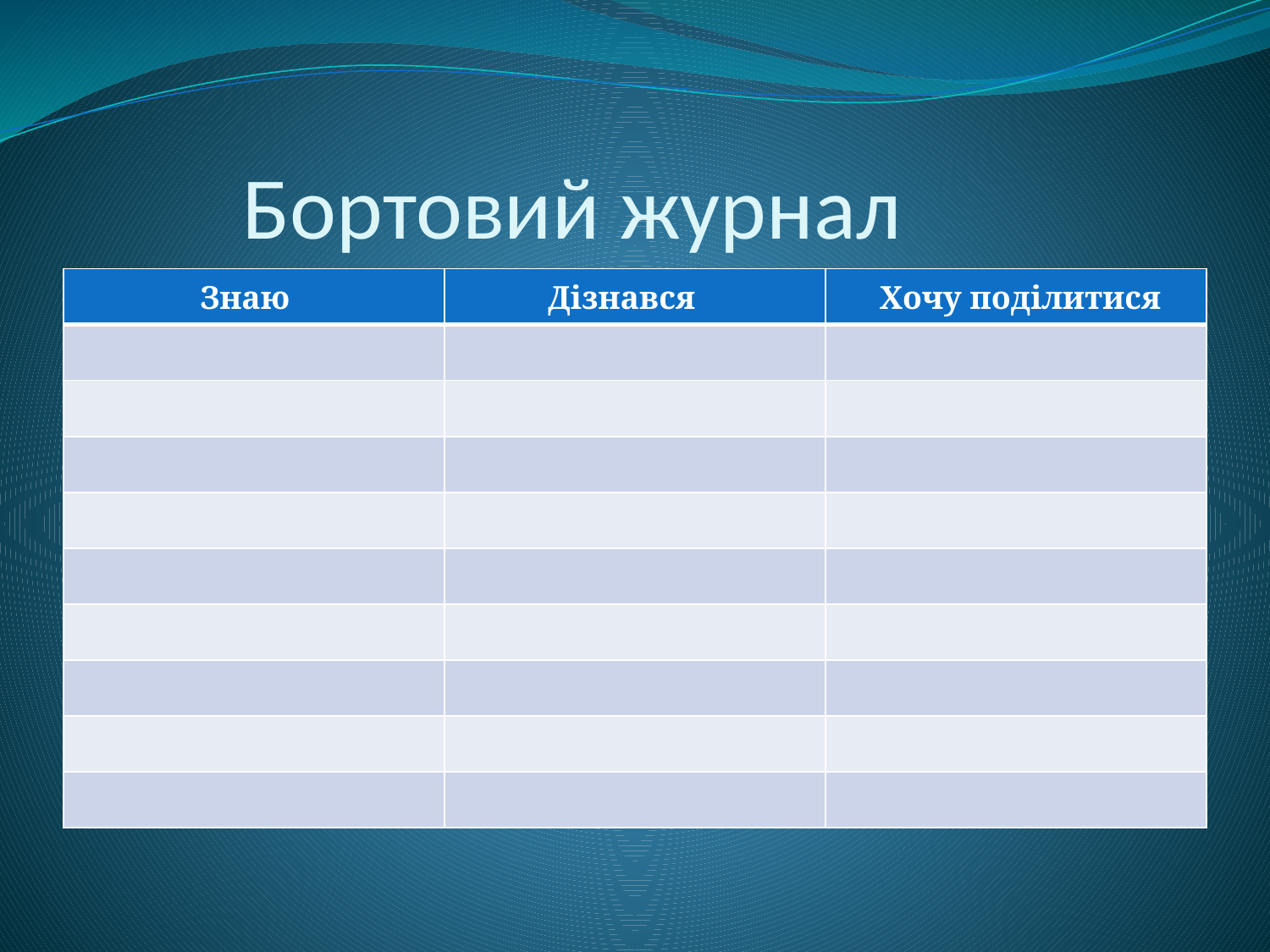

# Бортовий журнал
| Знаю | Дізнався | Хочу поділитися |
| --- | --- | --- |
|  |  |  |
|  |  |  |
|  |  |  |
|  |  |  |
|  |  |  |
|  |  |  |
|  |  |  |
|  |  |  |
|  |  |  |